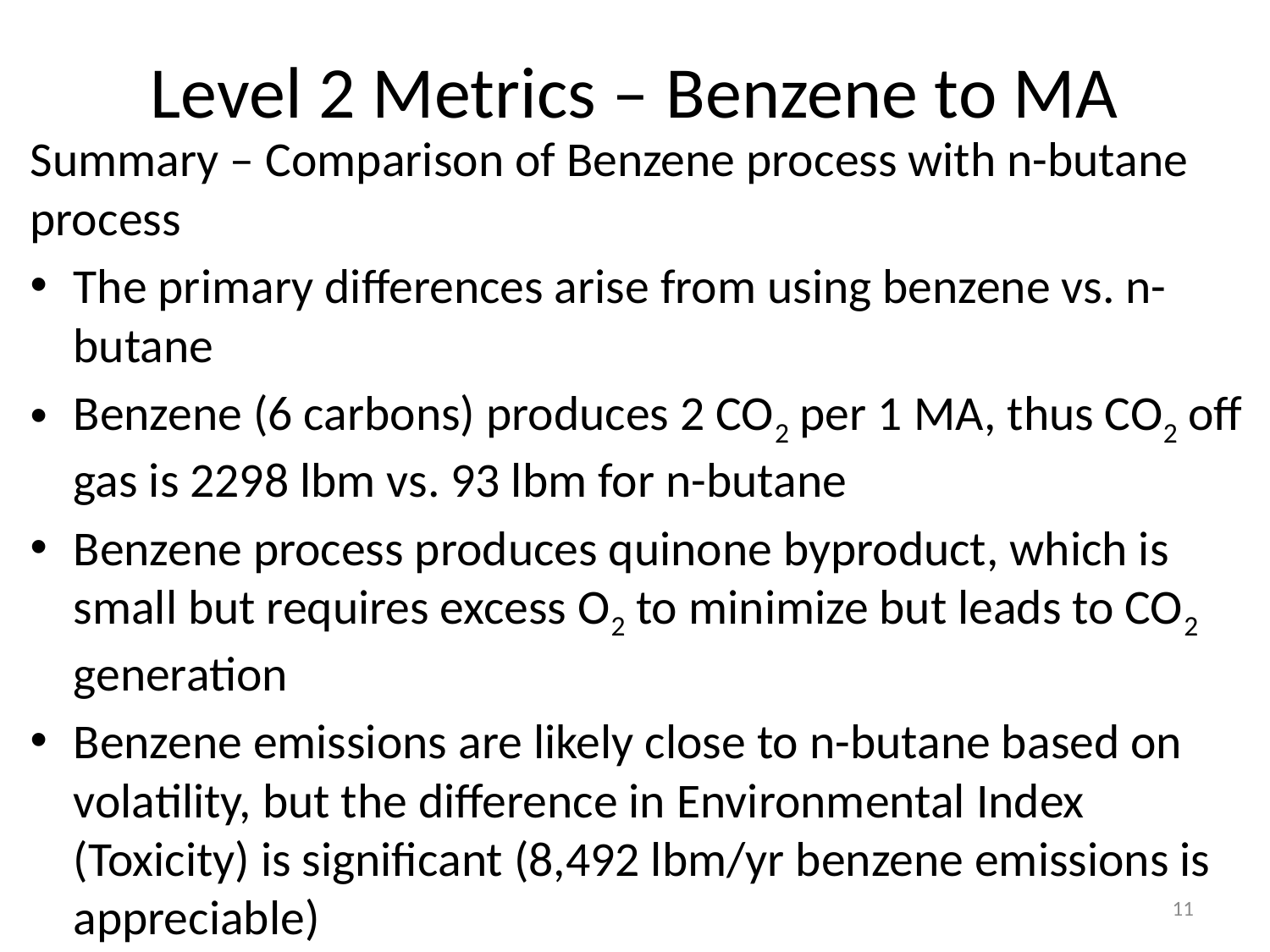

# Level 2 Metrics – Benzene to MA
Summary – Comparison of Benzene process with n-butane process
The primary differences arise from using benzene vs. n-butane
Benzene (6 carbons) produces 2 CO2 per 1 MA, thus CO2 off gas is 2298 lbm vs. 93 lbm for n-butane
Benzene process produces quinone byproduct, which is small but requires excess O2 to minimize but leads to CO2 generation
Benzene emissions are likely close to n-butane based on volatility, but the difference in Environmental Index (Toxicity) is significant (8,492 lbm/yr benzene emissions is appreciable)

11